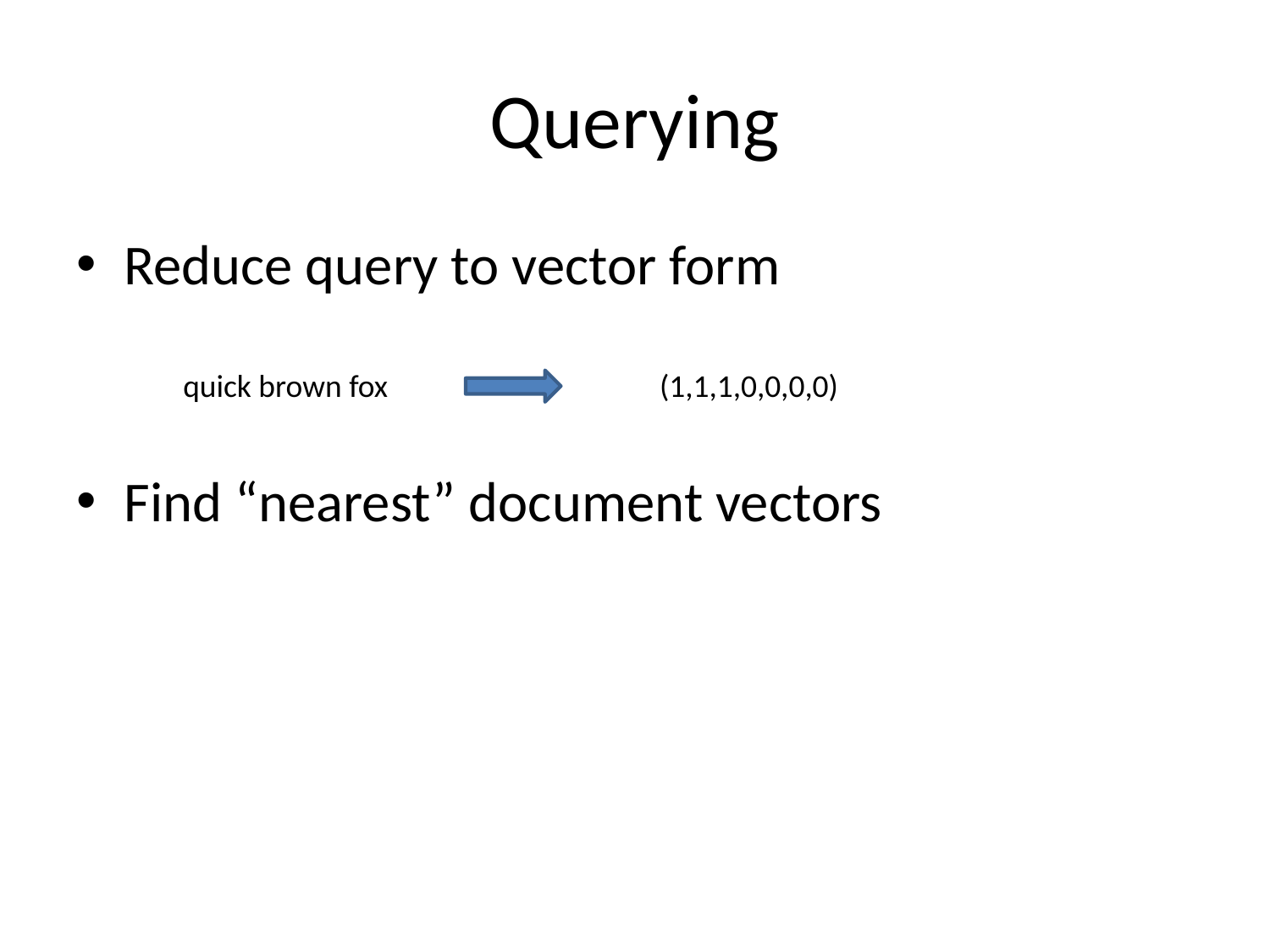

# Querying
Reduce query to vector form

Find “nearest” document vectors
quick brown fox
(1,1,1,0,0,0,0)